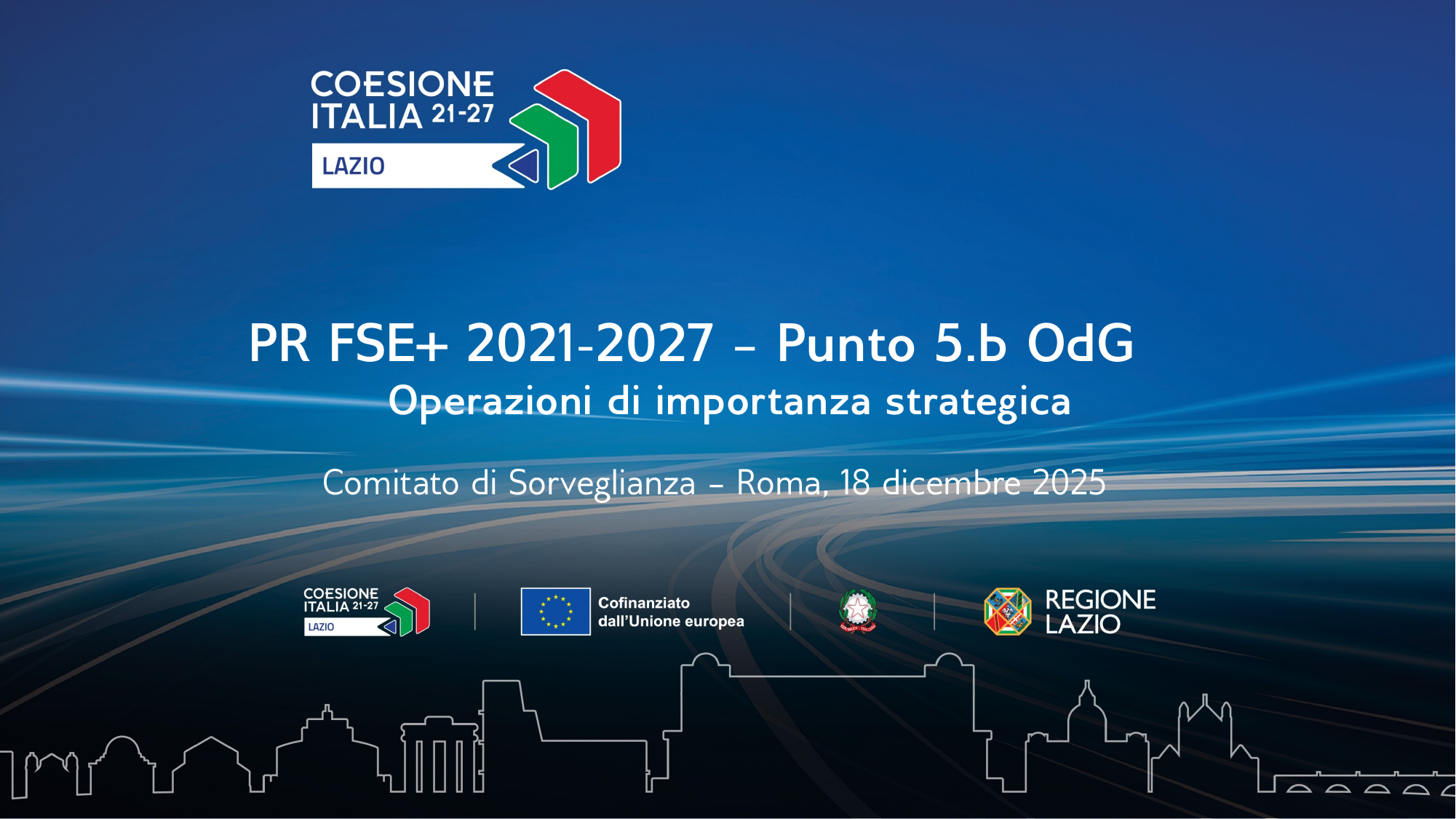

PR FSE+ 2021-2027 – Punto 5.b OdG
Operazioni di importanza strategica

Comitato di Sorveglianza – Roma, 18 dicembre 2025